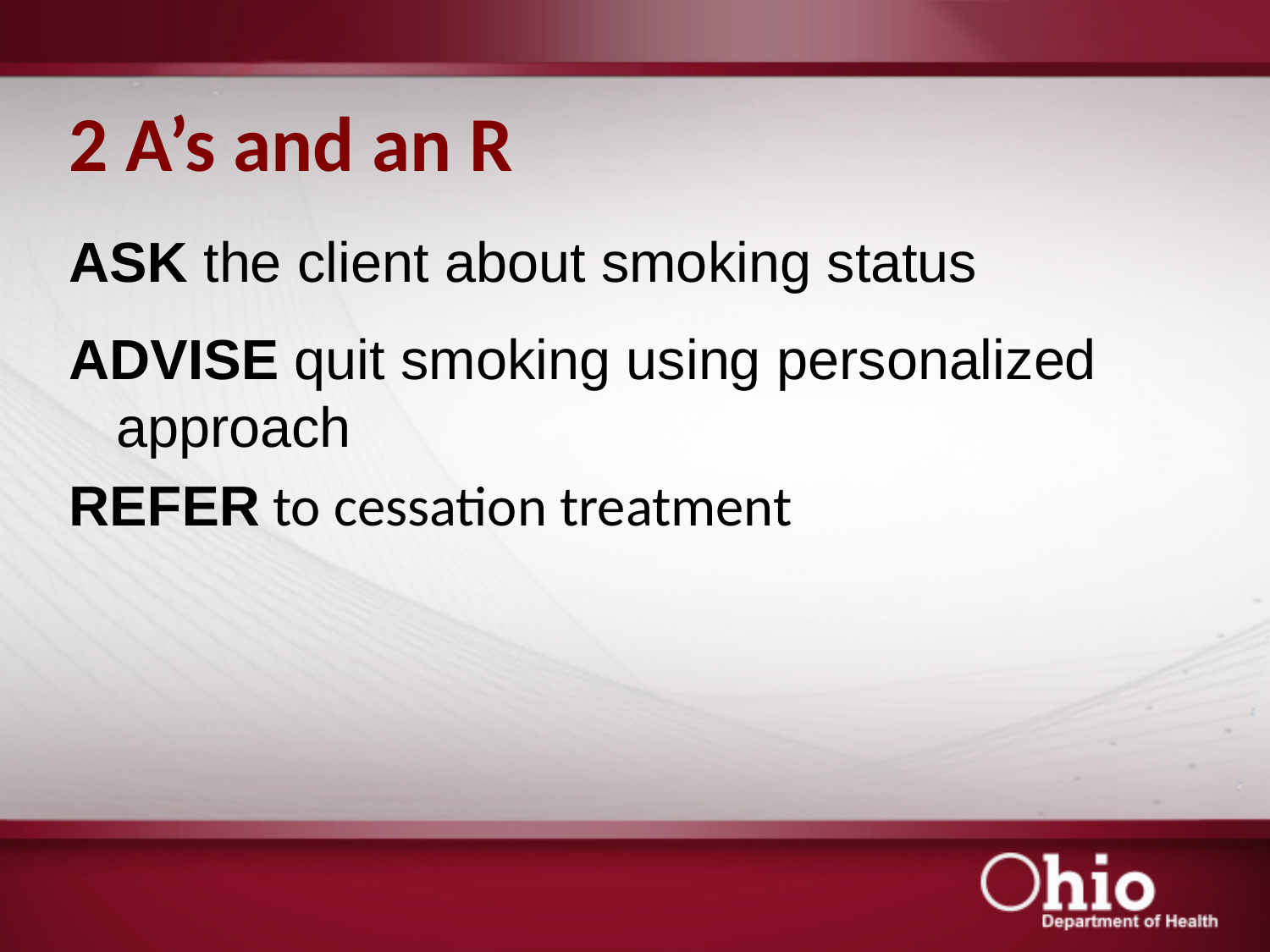

# 2 A’s and an R
ASK the client about smoking status
ADVISE quit smoking using personalized approach
REFER to cessation treatment